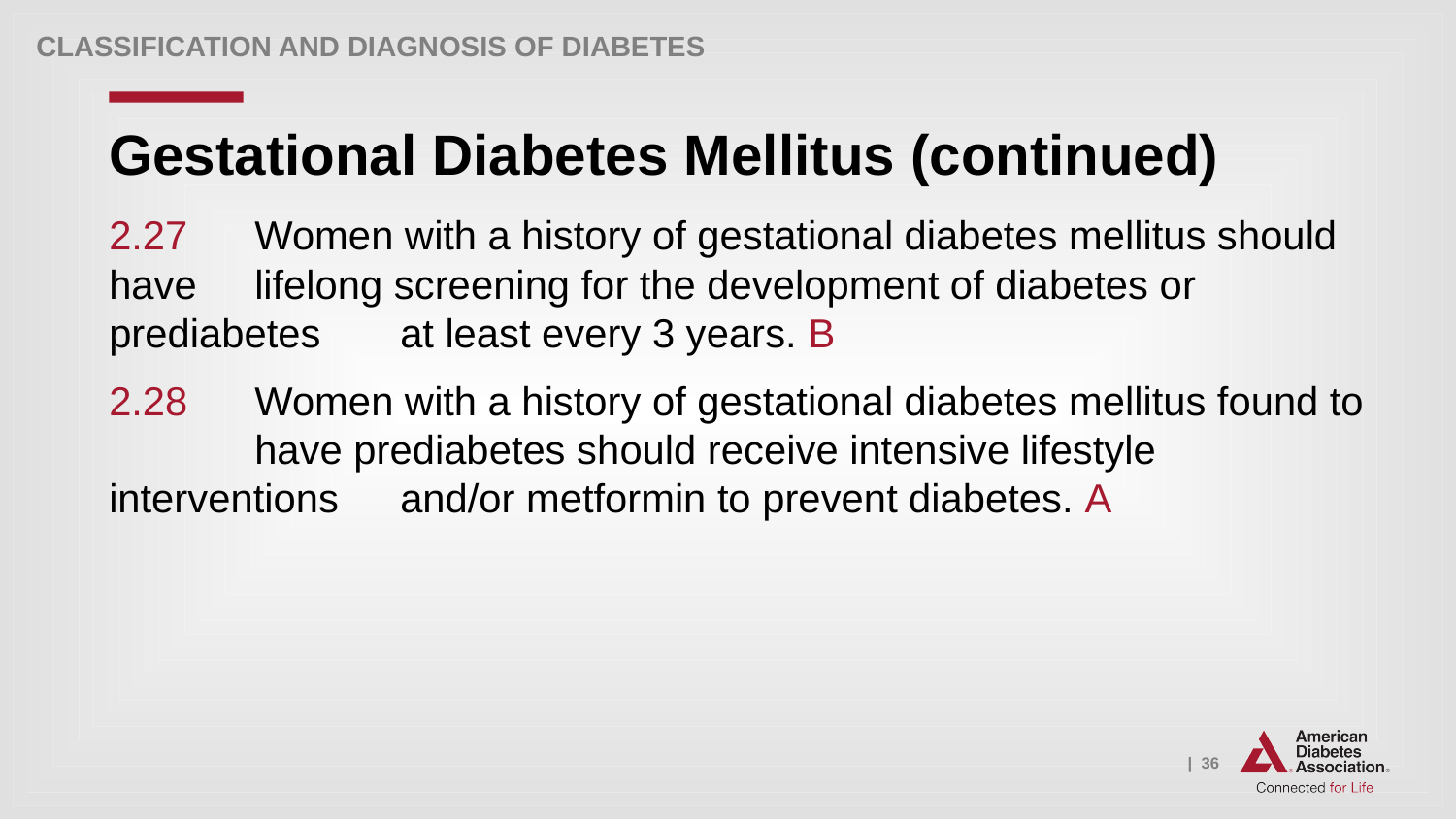

Classification and Diagnosis of Diabetes
# Gestational Diabetes Mellitus (continued)
2.27 	Women with a history of gestational diabetes mellitus should have 	lifelong screening for the development of diabetes or prediabetes 	at least every 3 years. B
2.28 	Women with a history of gestational diabetes mellitus found to 	have prediabetes should receive intensive lifestyle interventions 	and/or metformin to prevent diabetes. A